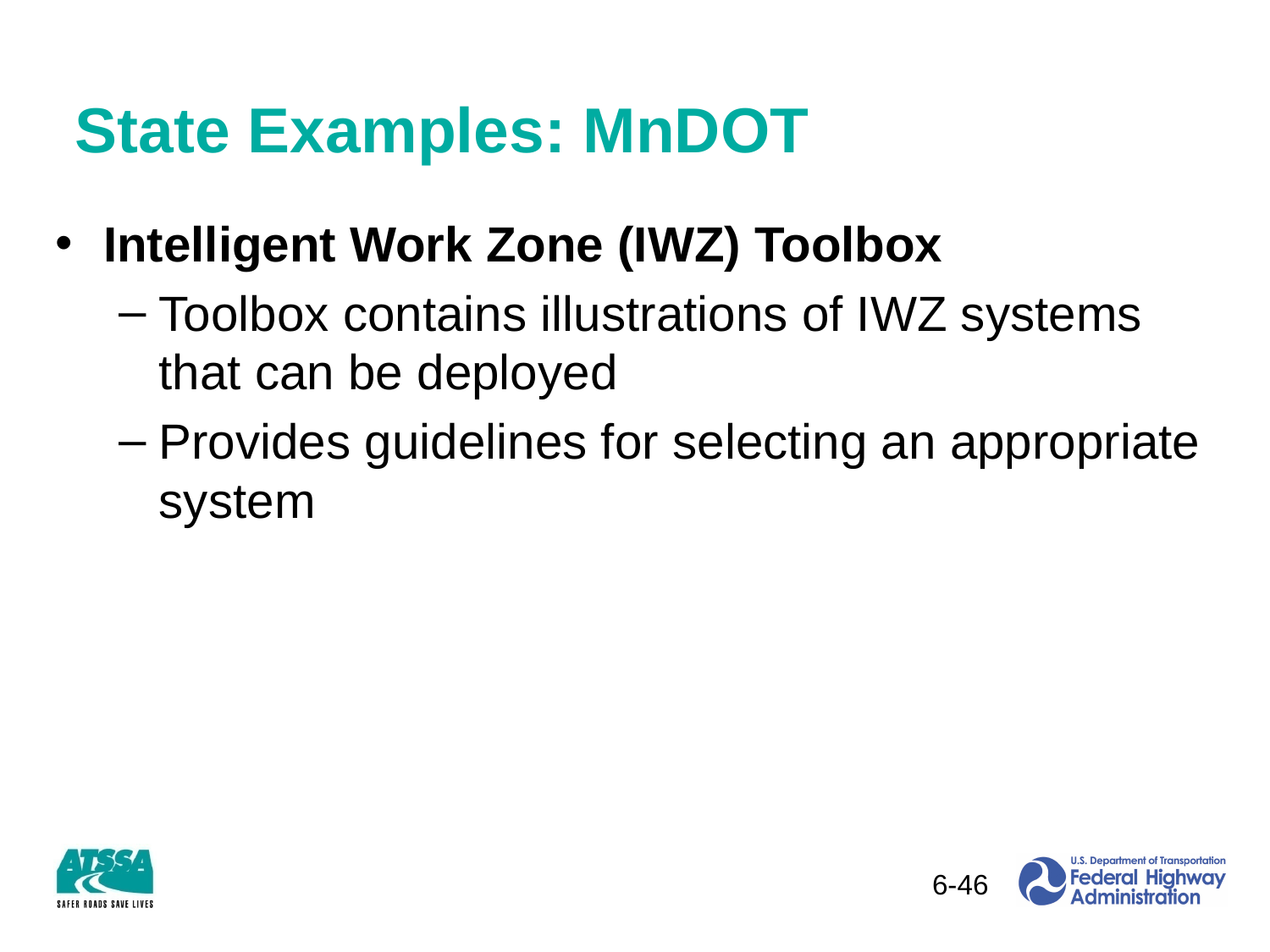

# State Examples: MnDOT
Intelligent Work Zone (IWZ) Toolbox
Toolbox contains illustrations of IWZ systems that can be deployed
Provides guidelines for selecting an appropriate system